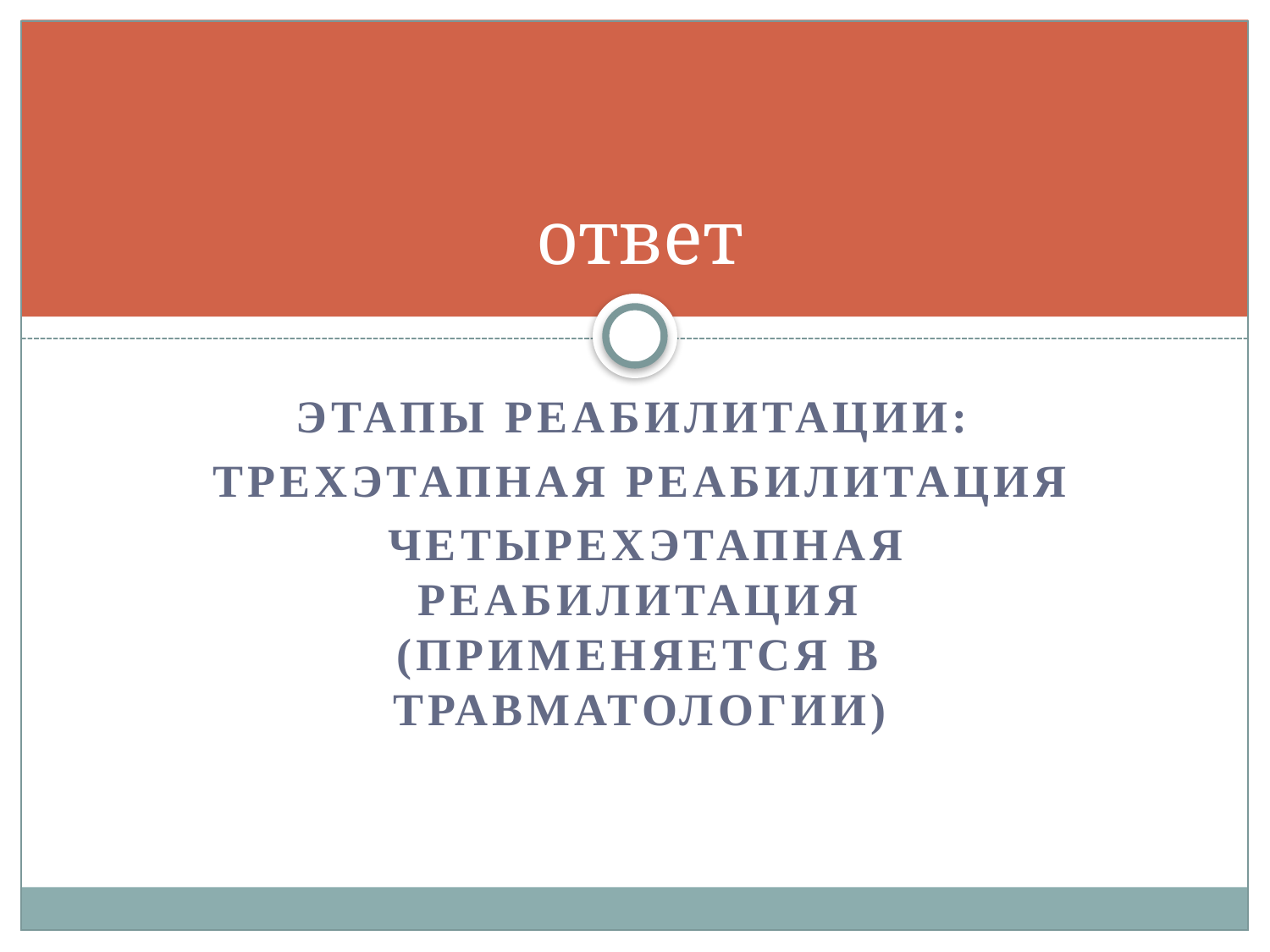

# ответ
Этапы реабилитации:
трехэтапная реабилитация
 четырехэтапная реабилитация (применяется в травматологии)